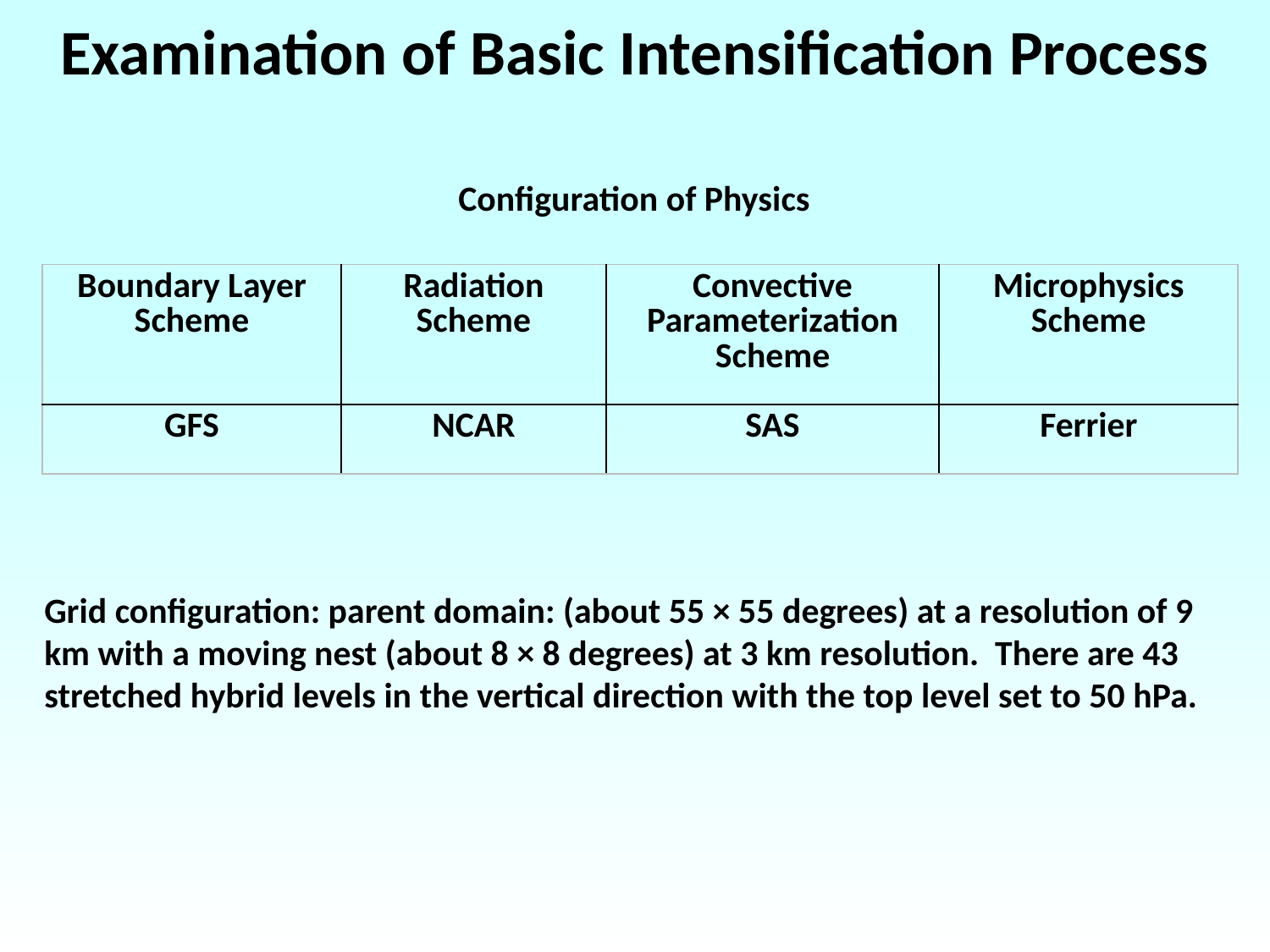

Examination of Basic Intensification Process
Configuration of Physics
| Boundary Layer Scheme | Radiation Scheme | Convective Parameterization Scheme | Microphysics Scheme |
| --- | --- | --- | --- |
| GFS | NCAR | SAS | Ferrier |
Grid configuration: parent domain: (about 55 × 55 degrees) at a resolution of 9 km with a moving nest (about 8 × 8 degrees) at 3 km resolution.  There are 43 stretched hybrid levels in the vertical direction with the top level set to 50 hPa.